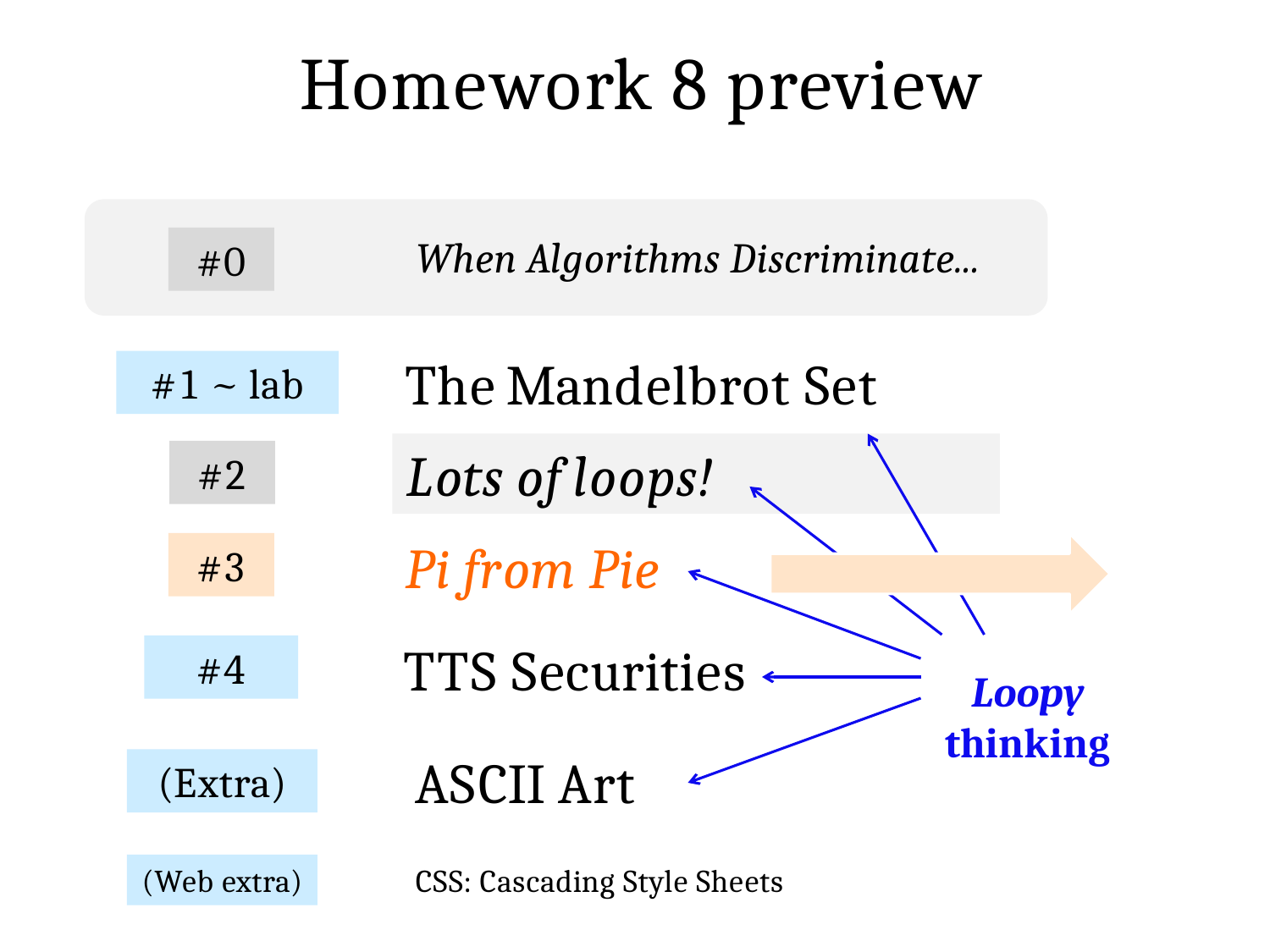

Homework 8 preview

When Algorithms Discriminate...
#0
The Mandelbrot Set
#1 ~ lab
Lots of loops!
#2
Pi from Pie
#3

TTS Securities
#4
Loopy thinking
ASCII Art
(Extra)
(Web extra)
CSS: Cascading Style Sheets